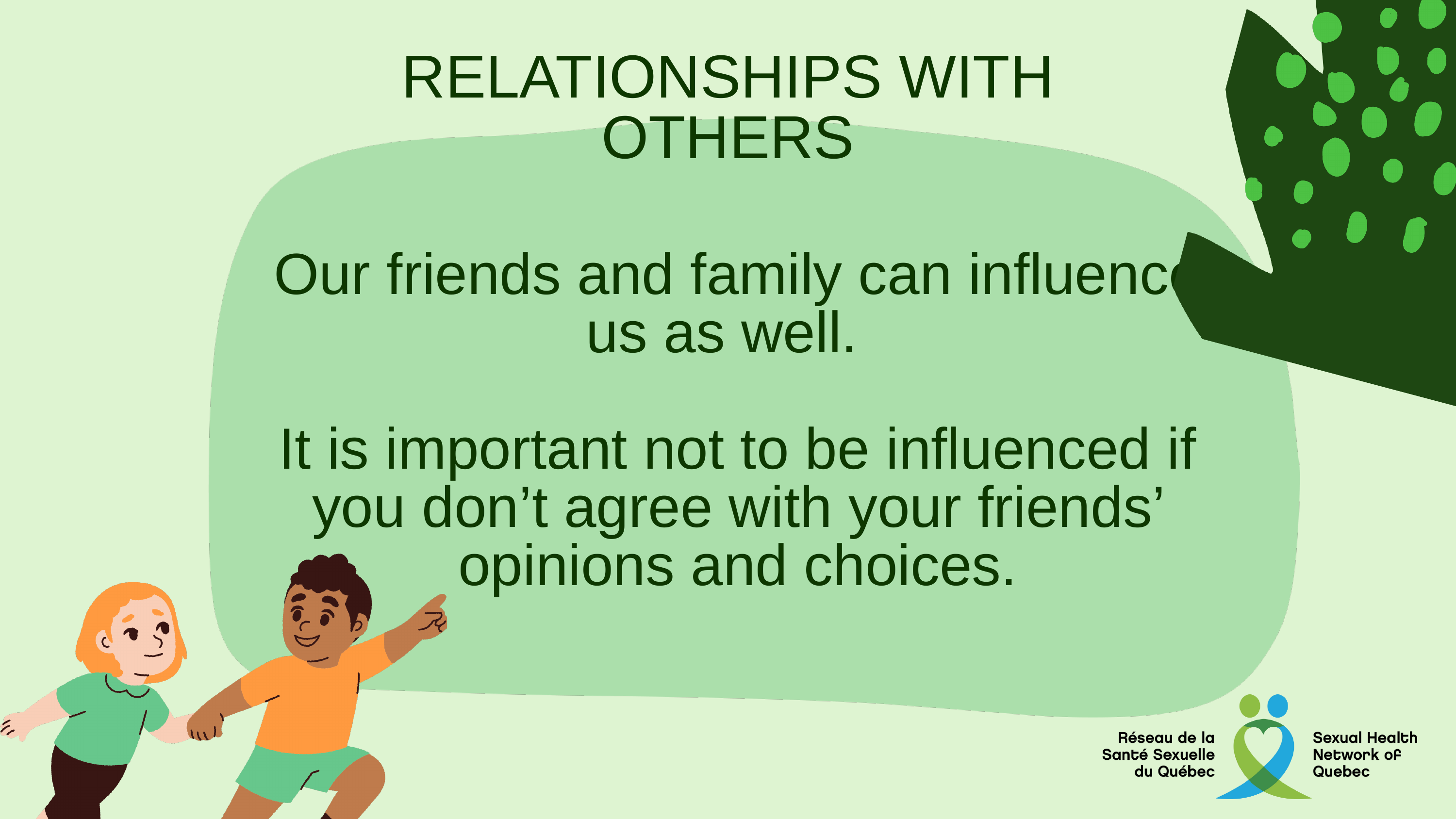

RELATIONSHIPS WITH OTHERS

Our friends and family can influence us as well.

It is important not to be influenced if you don’t agree with your friends’ opinions and choices.